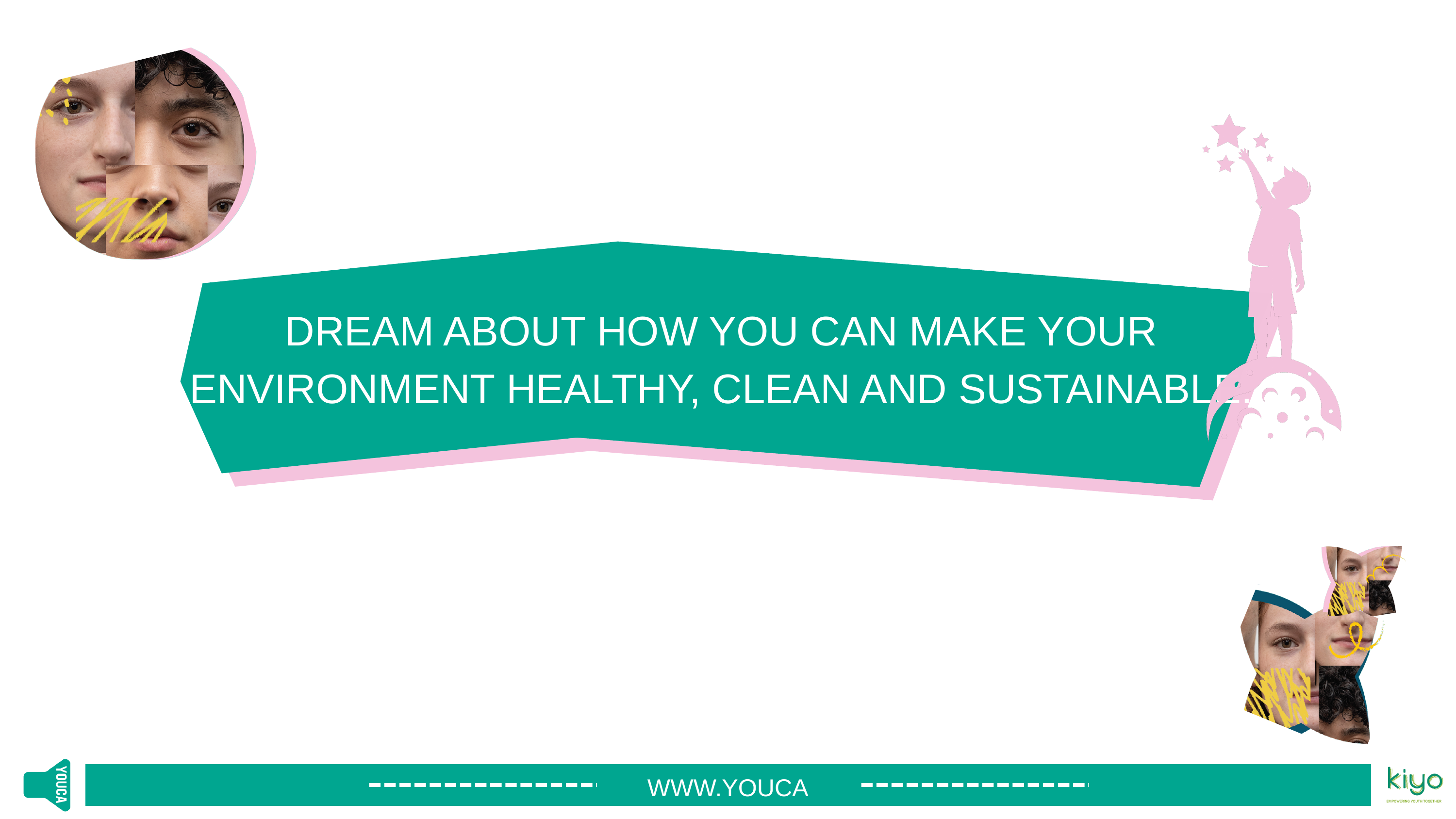

DREAM ABOUT HOW YOU CAN MAKE YOUR ENVIRONMENT HEALTHY, CLEAN AND SUSTAINABLE.

WWW.YOUCA.BE